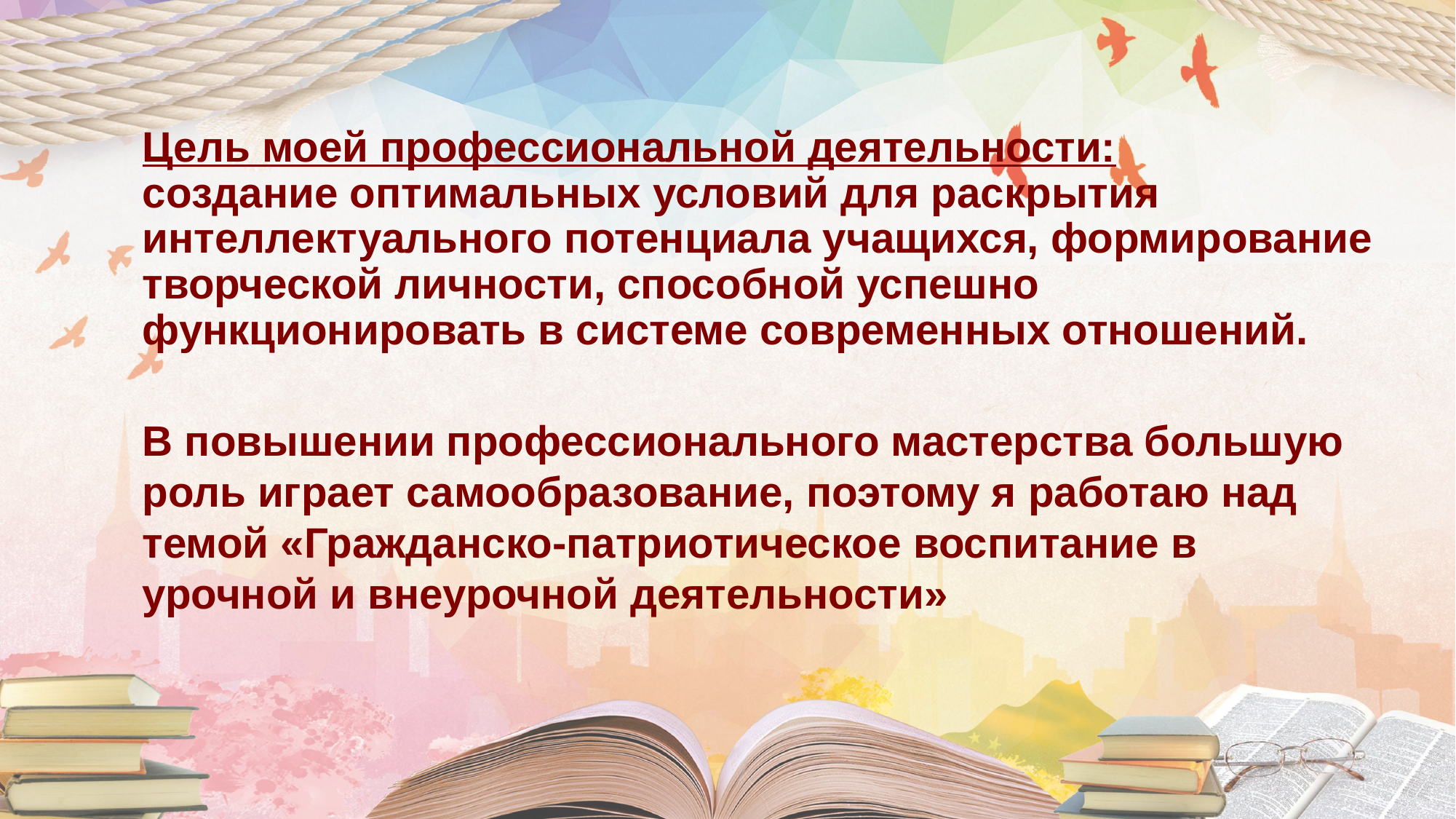

Цель моей профессиональной деятельности:
создание оптимальных условий для раскрытия интеллектуального потенциала учащихся, формирование творческой личности, способной успешно функционировать в системе современных отношений.
В повышении профессионального мастерства большую роль играет самообразование, поэтому я работаю над темой «Гражданско-патриотическое воспитание в урочной и внеурочной деятельности»